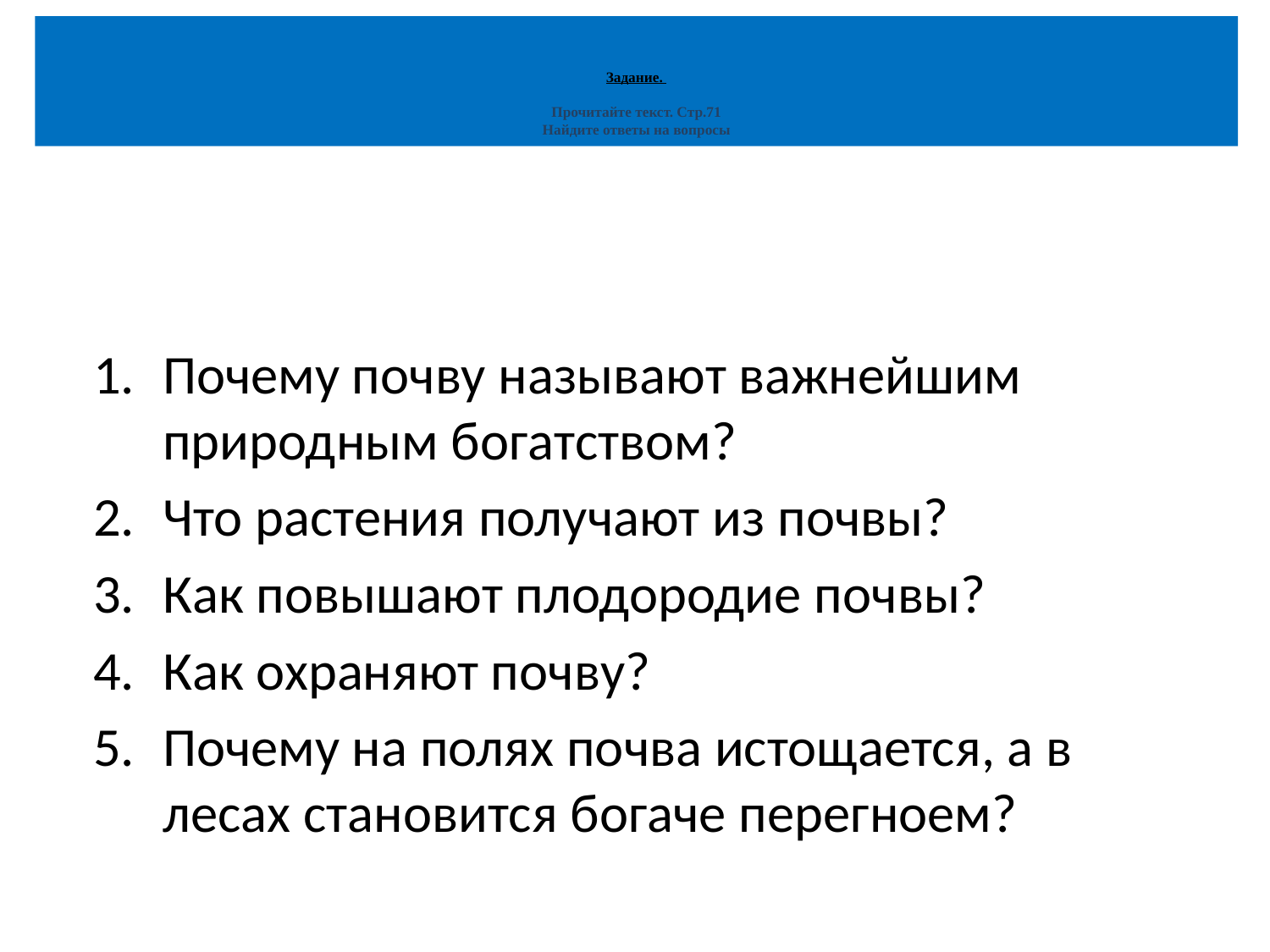

# Задание. Прочитайте текст. Стр.71 Найдите ответы на вопросы

Почему почву называют важнейшим природным богатством?
Что растения получают из почвы?
Как повышают плодородие почвы?
Как охраняют почву?
Почему на полях почва истощается, а в лесах становится богаче перегноем?